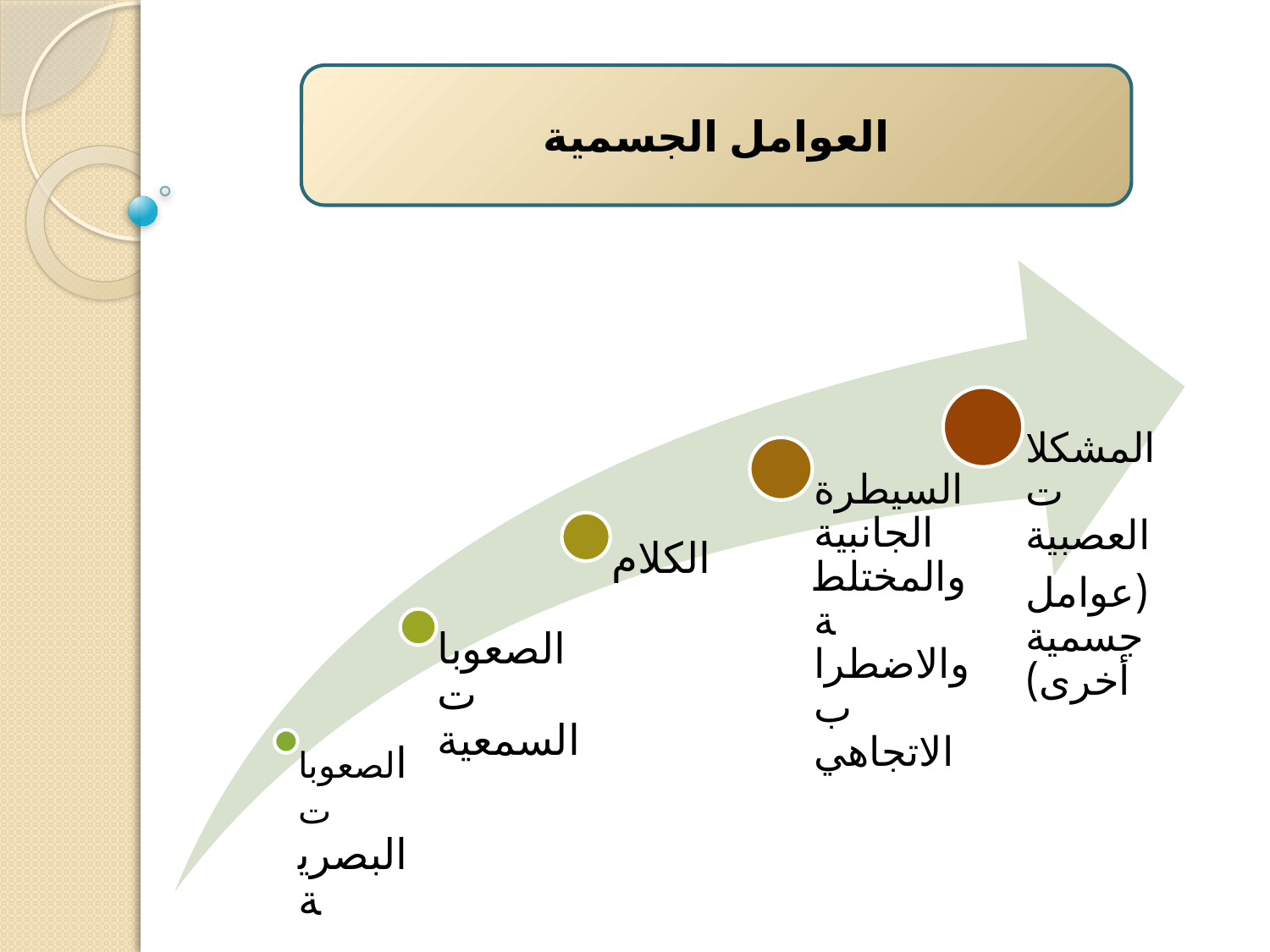

العوامل الجسمية
الصعوبات البصرية
الصعوبات السمعية
الكلام
السيطرة الجانبية والمختلطة والاضطراب الاتجاهي
المشكلات العصبية
(عوامل جسمية أخرى)